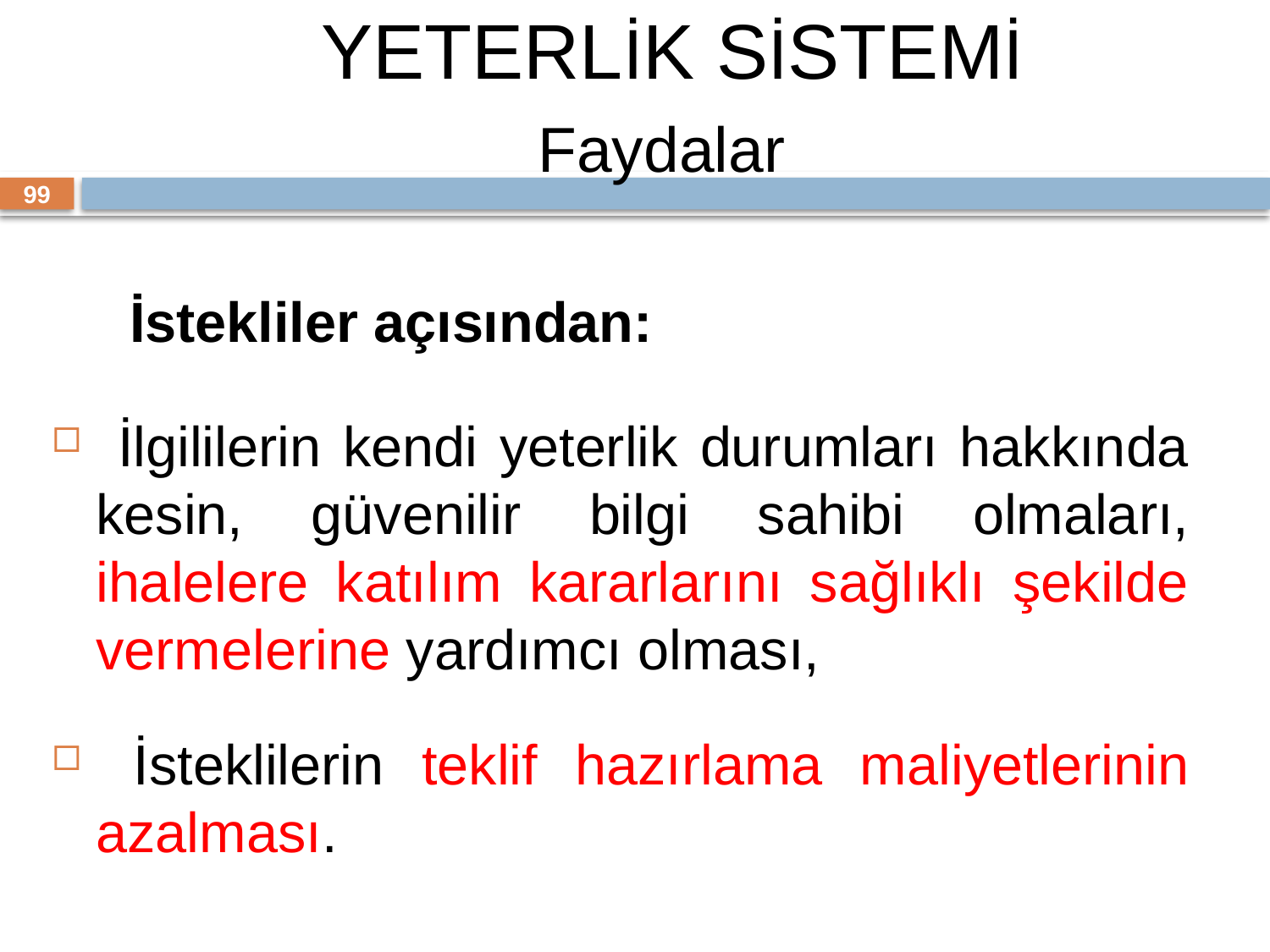

YETERLİK SİSTEMİ
Faydalar
99
     İstekliler açısından:

 İlgililerin kendi yeterlik durumları hakkında kesin, güvenilir bilgi sahibi olmaları, ihalelere katılım kararlarını sağlıklı şekilde vermelerine yardımcı olması,

 İsteklilerin teklif hazırlama maliyetlerinin azalması.